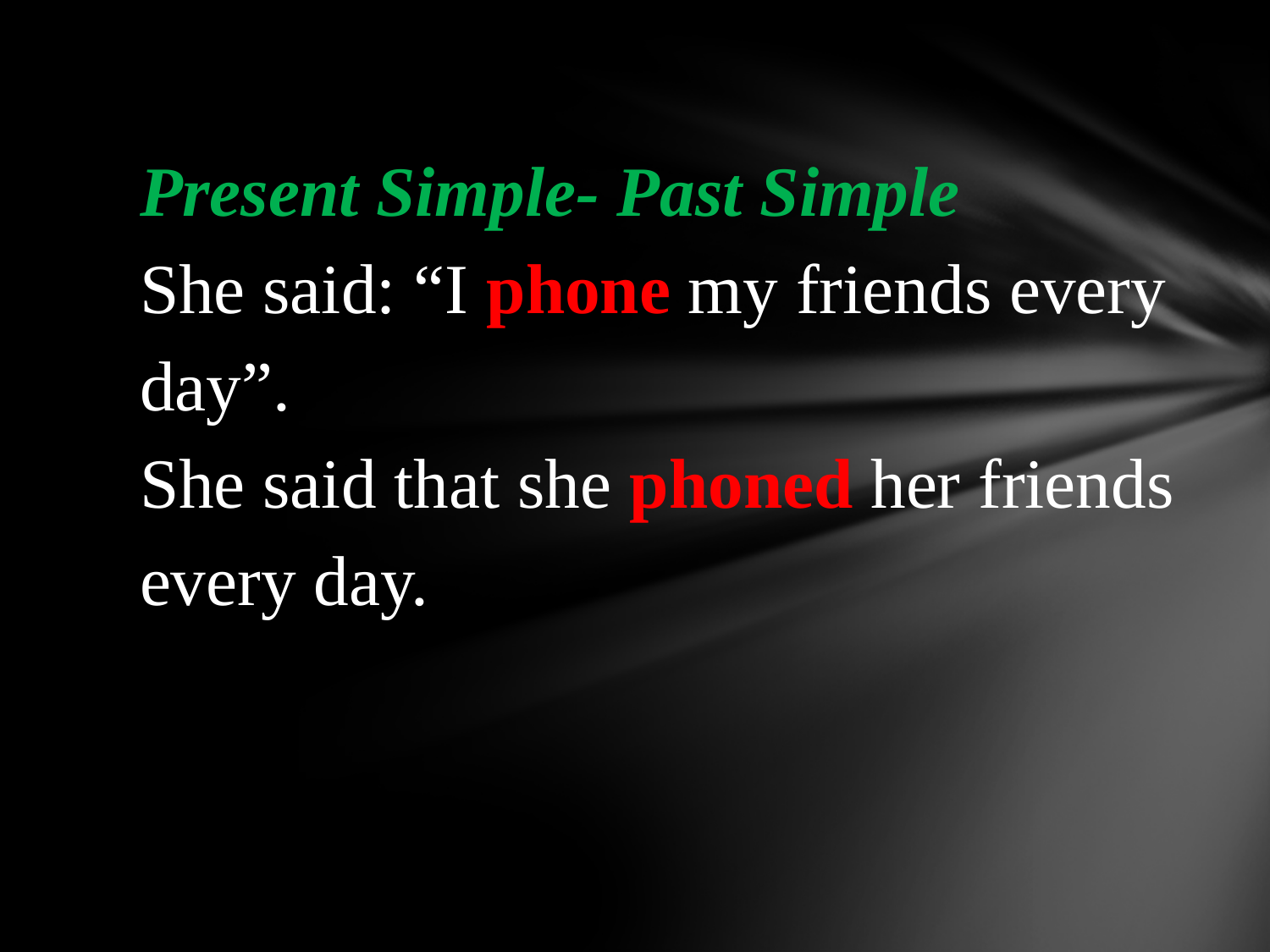

# Present Simple- Past Simple She said: “I phone my friends every day”. She said that she phoned her friends every day.